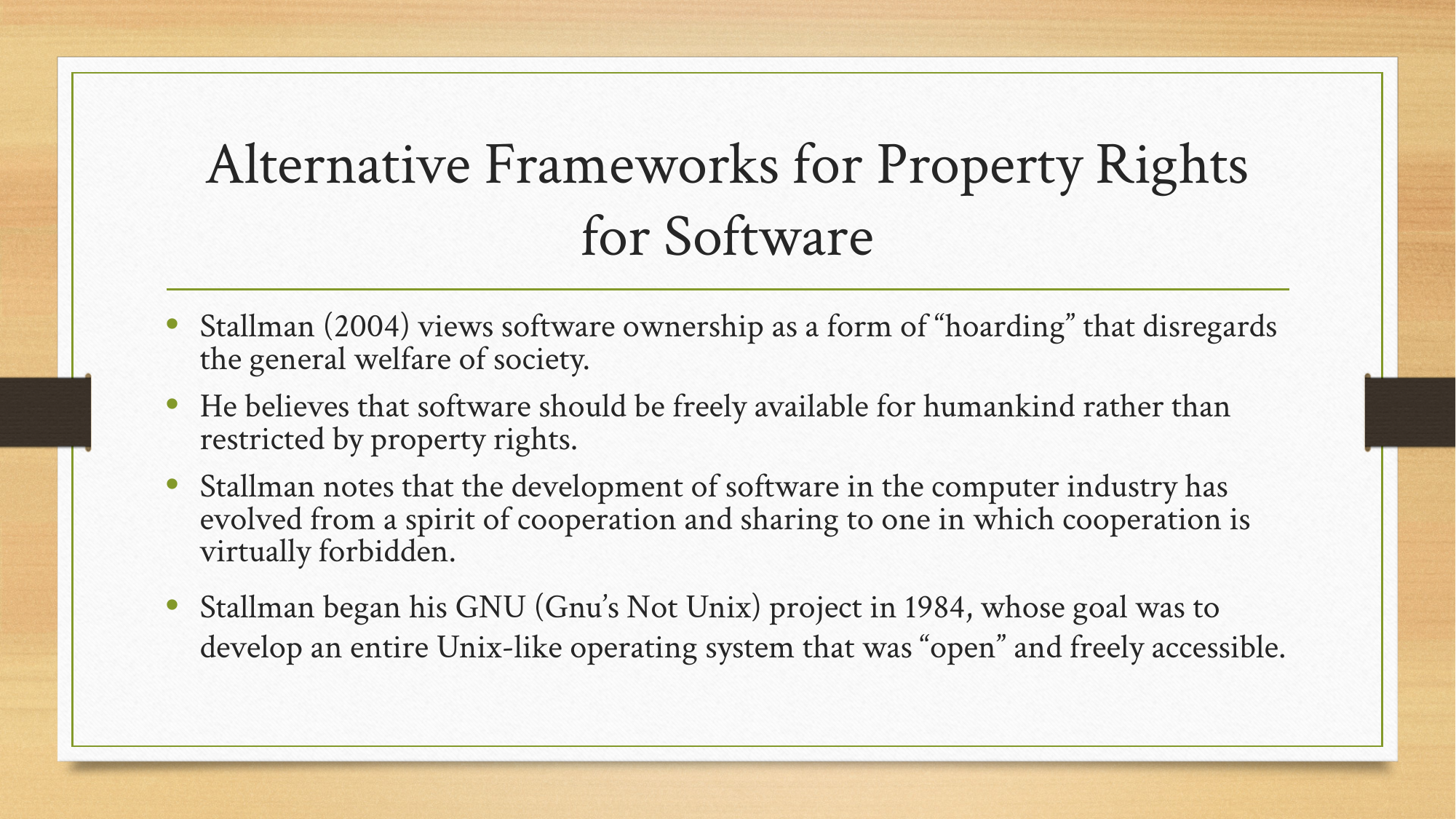

# Alternative Frameworks for Property Rights for Software
Stallman (2004) views software ownership as a form of “hoarding” that disregards the general welfare of society.
He believes that software should be freely available for humankind rather than restricted by property rights.
Stallman notes that the development of software in the computer industry has evolved from a spirit of cooperation and sharing to one in which cooperation is virtually forbidden.
Stallman began his GNU (Gnu’s Not Unix) project in 1984, whose goal was to develop an entire Unix-like operating system that was “open” and freely accessible.